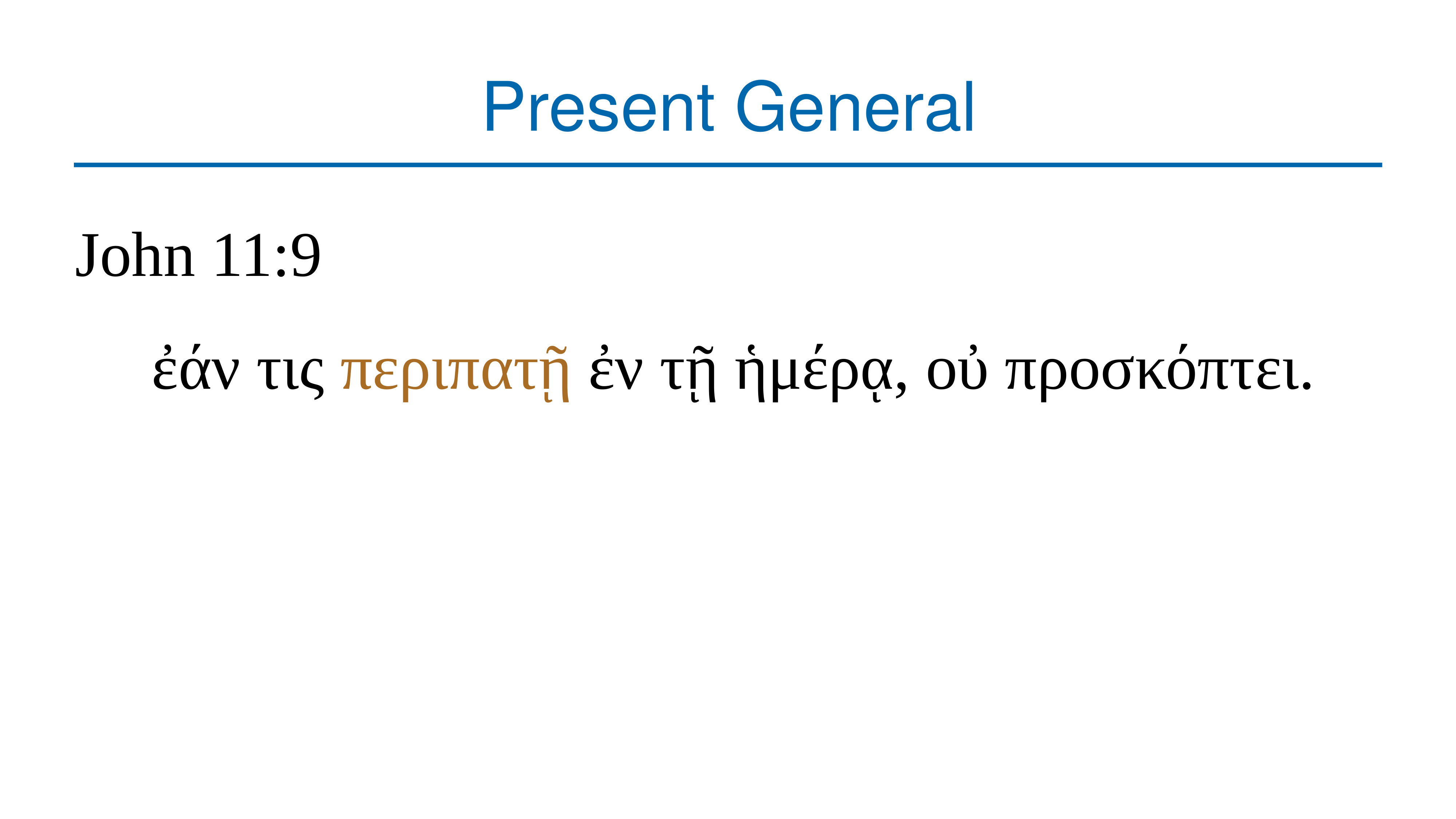

# Present General
John 11:9
ἐάν τις περιπατῇ ἐν τῇ ἡμέρᾳ, οὐ προσκόπτει.